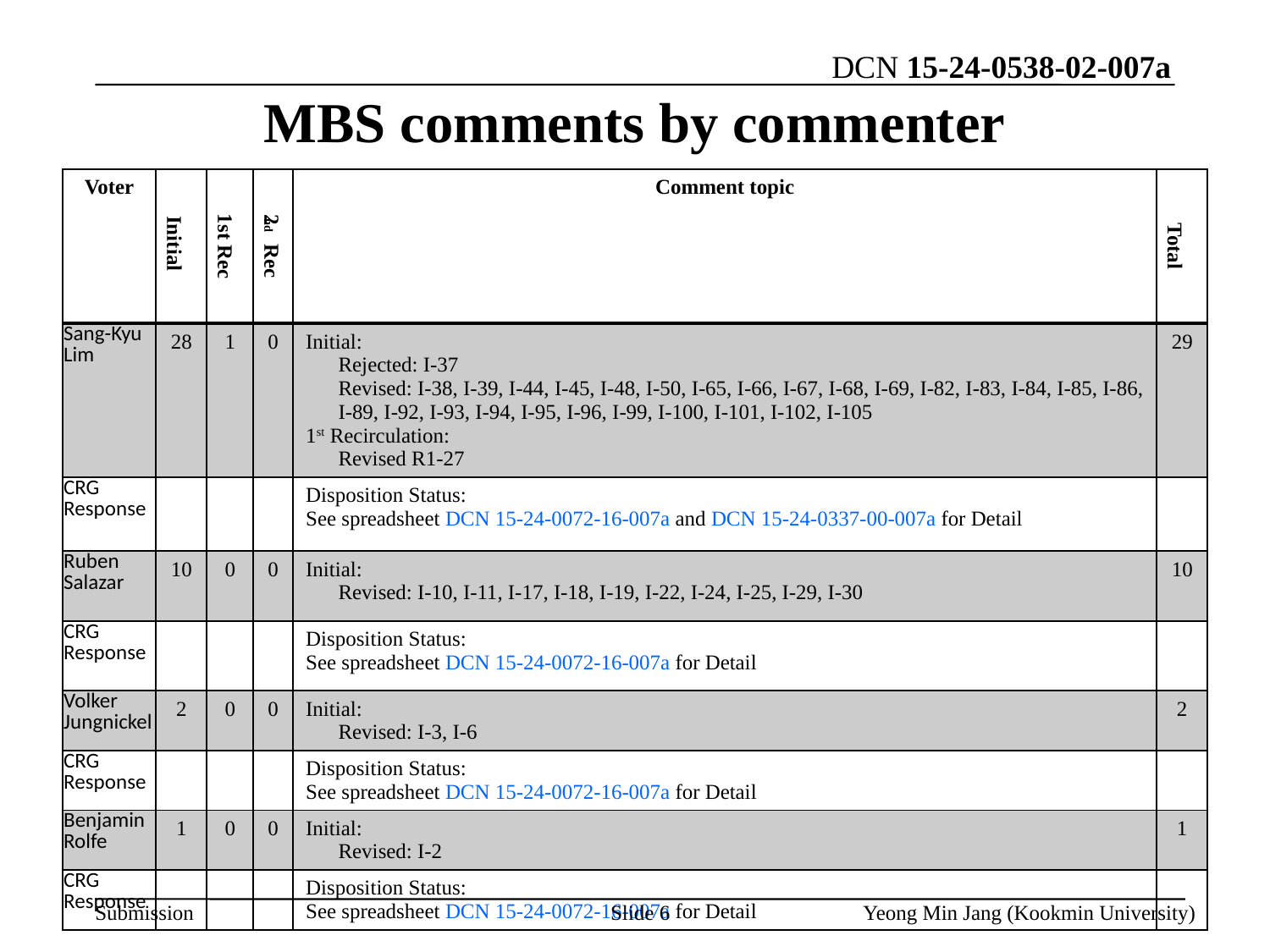

# MBS comments by commenter
| Voter | Initial | 1st Rec | 2nd Rec | Comment topic | Total |
| --- | --- | --- | --- | --- | --- |
| Sang-Kyu Lim | 28 | 1 | 0 | Initial: Rejected: I-37 Revised: I-38, I-39, I-44, I-45, I-48, I-50, I-65, I-66, I-67, I-68, I-69, I-82, I-83, I-84, I-85, I-86, I-89, I-92, I-93, I-94, I-95, I-96, I-99, I-100, I-101, I-102, I-105 1st Recirculation: Revised R1-27 | 29 |
| CRG Response |  |  |  | Disposition Status: See spreadsheet DCN 15-24-0072-16-007a and DCN 15-24-0337-00-007a for Detail |  |
| Ruben Salazar | 10 | 0 | 0 | Initial: Revised: I-10, I-11, I-17, I-18, I-19, I-22, I-24, I-25, I-29, I-30 | 10 |
| CRG Response |  |  |  | Disposition Status: See spreadsheet DCN 15-24-0072-16-007a for Detail |  |
| Volker Jungnickel | 2 | 0 | 0 | Initial: Revised: I-3, I-6 | 2 |
| CRG Response |  |  |  | Disposition Status: See spreadsheet DCN 15-24-0072-16-007a for Detail |  |
| Benjamin Rolfe | 1 | 0 | 0 | Initial: Revised: I-2 | 1 |
| CRG Response |  |  |  | Disposition Status: See spreadsheet DCN 15-24-0072-16-007a for Detail |  |
Slide 6
Yeong Min Jang (Kookmin University)